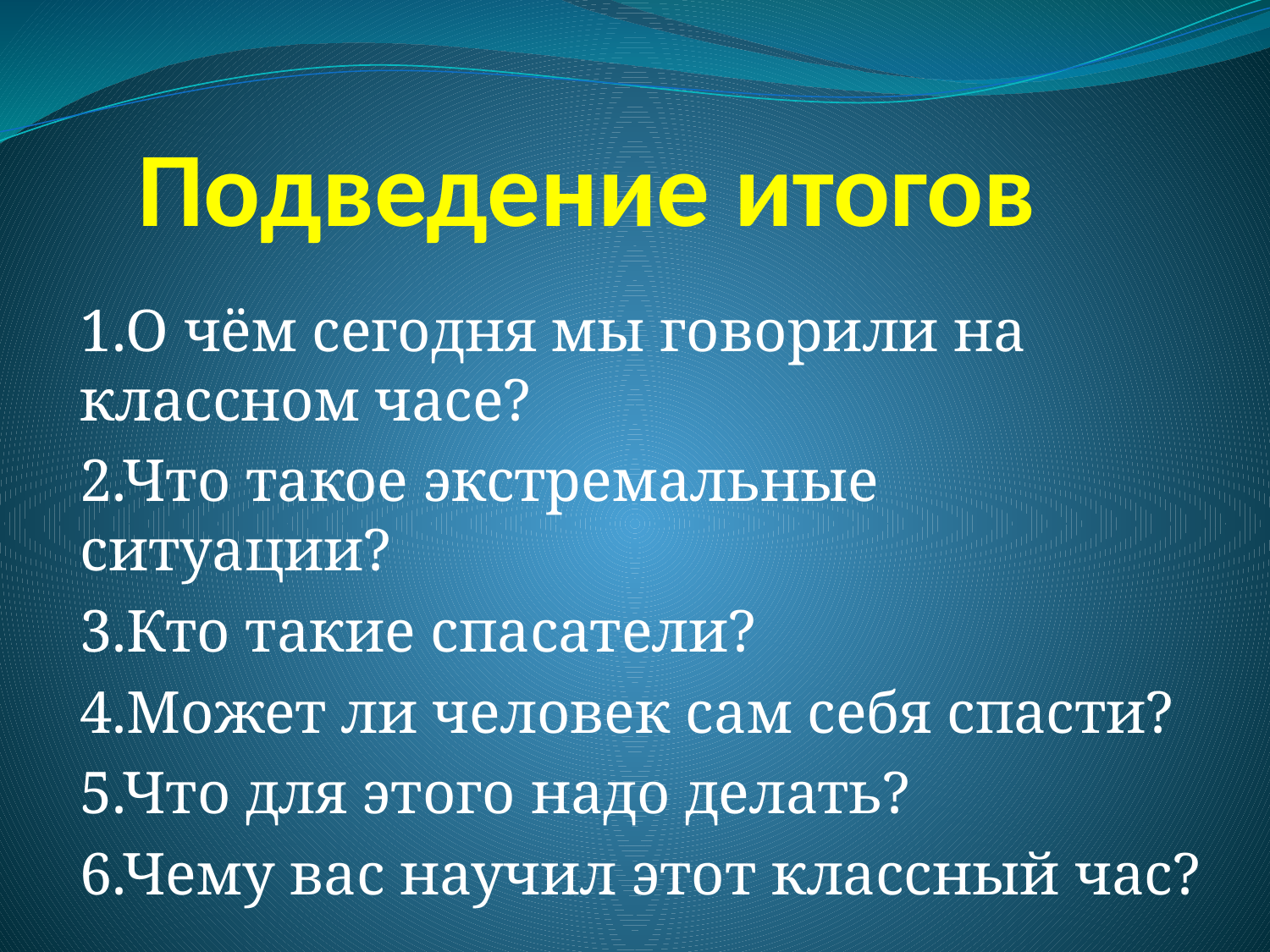

# Подведение итогов
1.О чём сегодня мы говорили на классном часе?
2.Что такое экстремальные ситуации?
3.Кто такие спасатели?
4.Может ли человек сам себя спасти?
5.Что для этого надо делать?
6.Чему вас научил этот классный час?